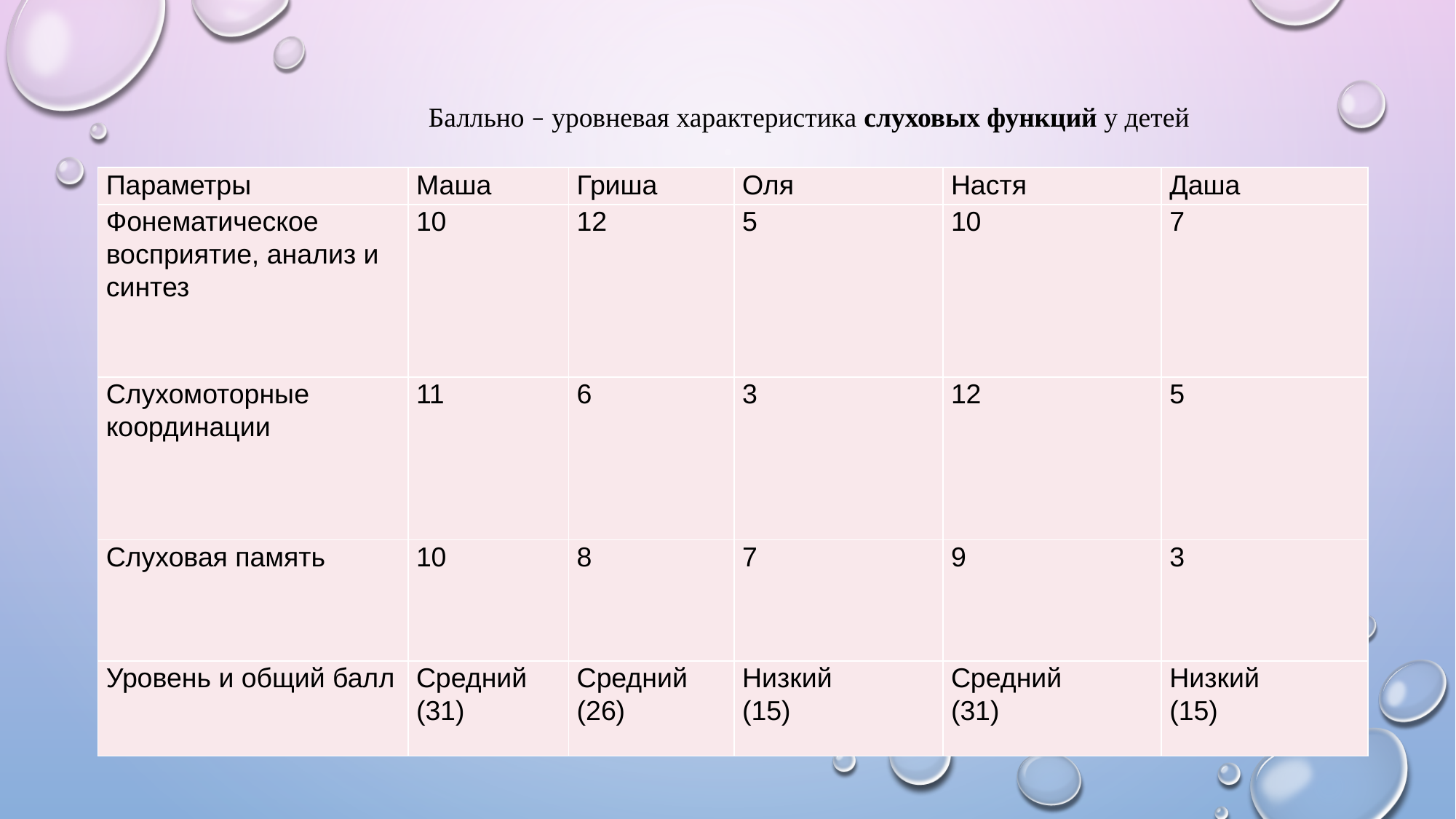

Балльно – уровневая характеристика слуховых функций у детей

| Параметры | Маша | Гриша | Оля | Настя | Даша |
| --- | --- | --- | --- | --- | --- |
| Фонематическое восприятие, анализ и синтез | 10 | 12 | 5 | 10 | 7 |
| Слухомоторные координации | 11 | 6 | 3 | 12 | 5 |
| Слуховая память | 10 | 8 | 7 | 9 | 3 |
| Уровень и общий балл | Средний (31) | Средний (26) | Низкий (15) | Средний (31) | Низкий (15) |